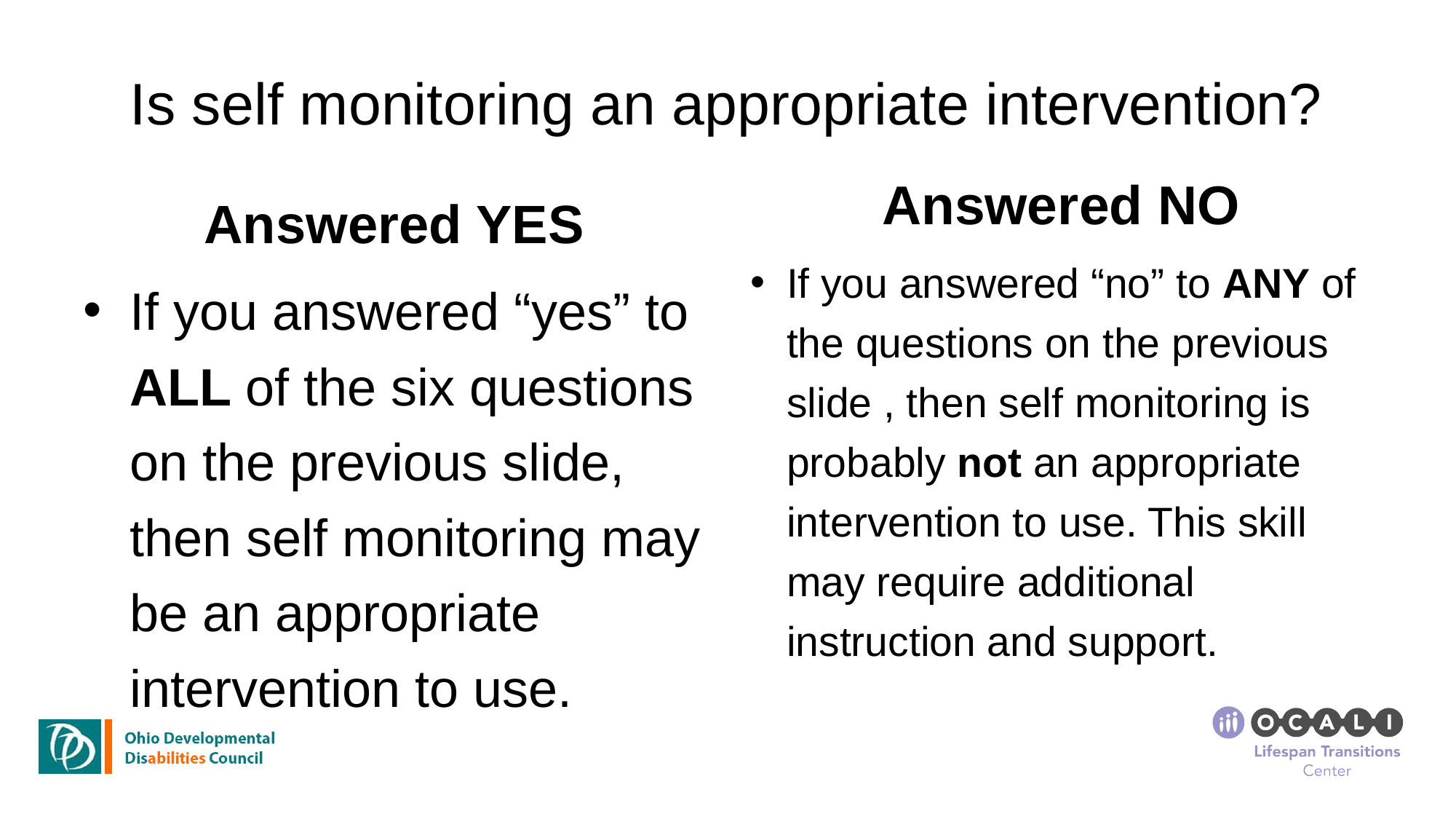

# Is self monitoring an appropriate intervention?
Answered NO
Answered YES
If you answered “no” to ANY of the questions on the previous slide , then self monitoring is probably not an appropriate intervention to use. This skill may require additional instruction and support.
If you answered “yes” to ALL of the six questions on the previous slide, then self monitoring may be an appropriate intervention to use.